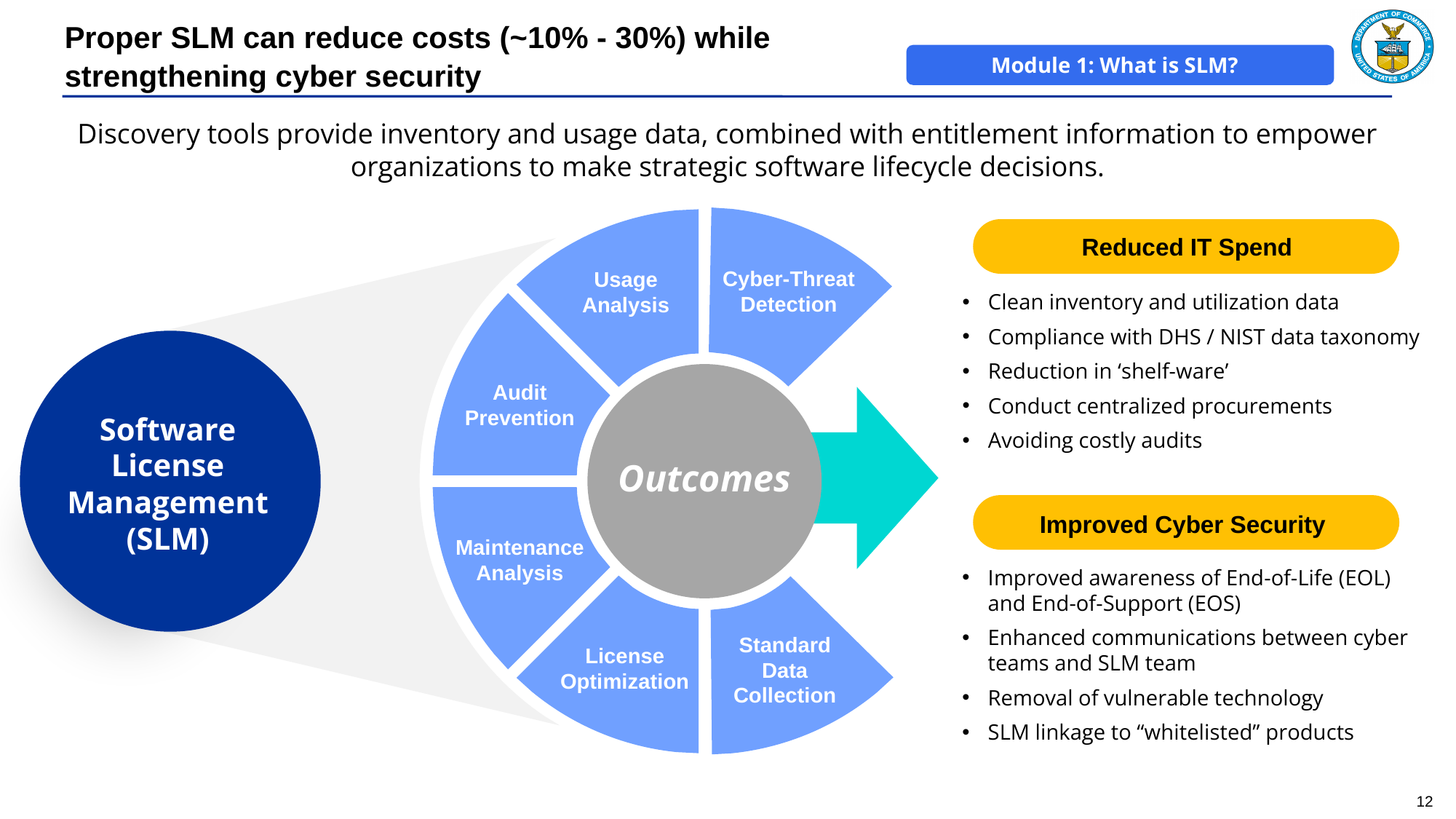

Proper SLM can reduce costs (~10% - 30%) while strengthening cyber security
Module 1: What is SLM?
Discovery tools provide inventory and usage data, combined with entitlement information to empower organizations to make strategic software lifecycle decisions.

Reduced IT Spend

Cyber-Threat Detection
Usage Analysis
Clean inventory and utilization data
Compliance with DHS / NIST data taxonomy
Reduction in ‘shelf-ware’
Conduct centralized procurements
Avoiding costly audits

Goal 2
Audit Prevention
Software License Management (SLM)

Outcomes

Improved Cyber Security
Maintenance Analysis
Improved awareness of End-of-Life (EOL) and End-of-Support (EOS)
Enhanced communications between cyber teams and SLM team
Removal of vulnerable technology
SLM linkage to “whitelisted” products

License Optimization
Standard Data Collection